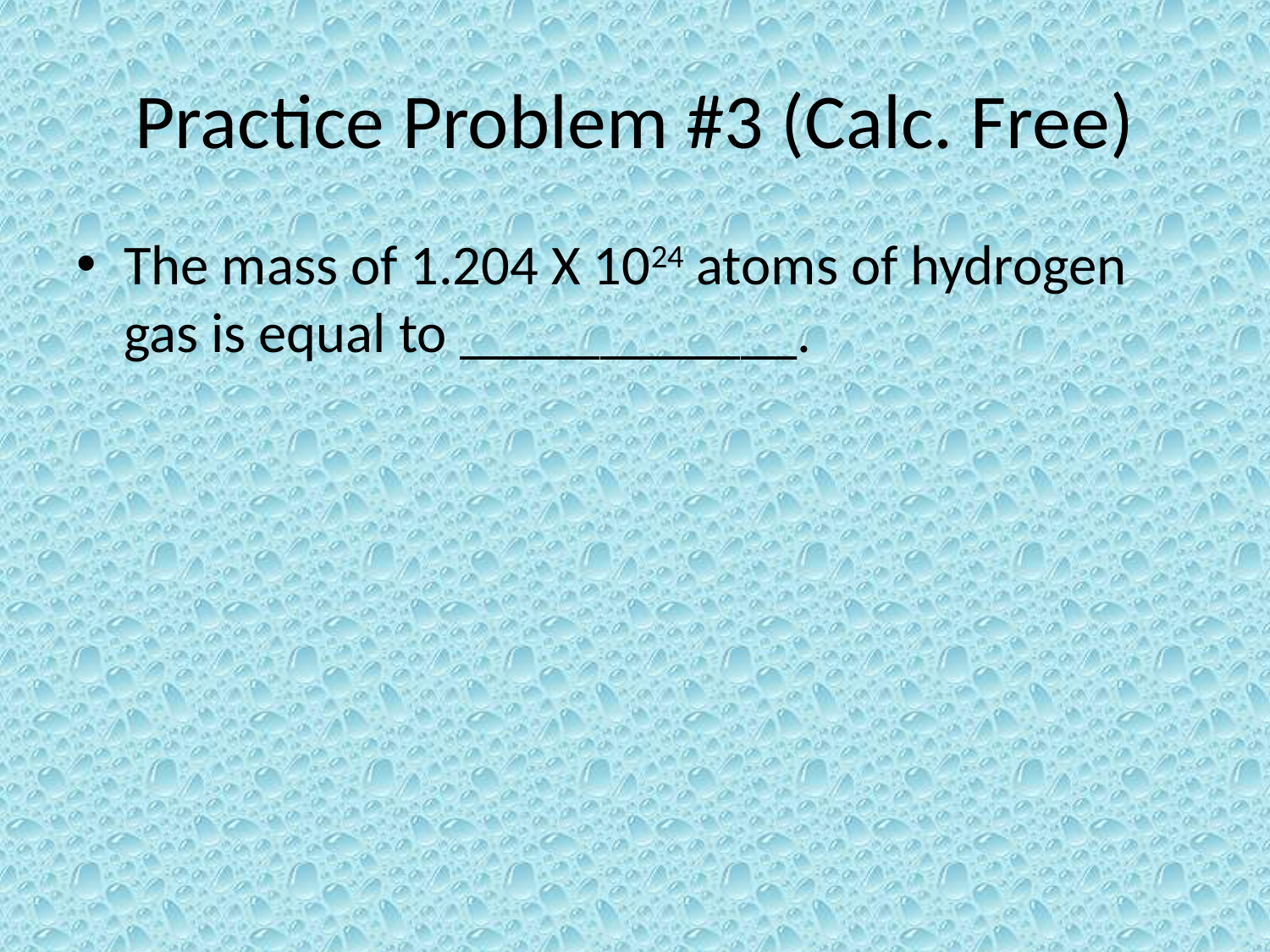

# Practice Problem #3 (Calc. Free)
The mass of 1.204 X 1024 atoms of hydrogen gas is equal to ____________.